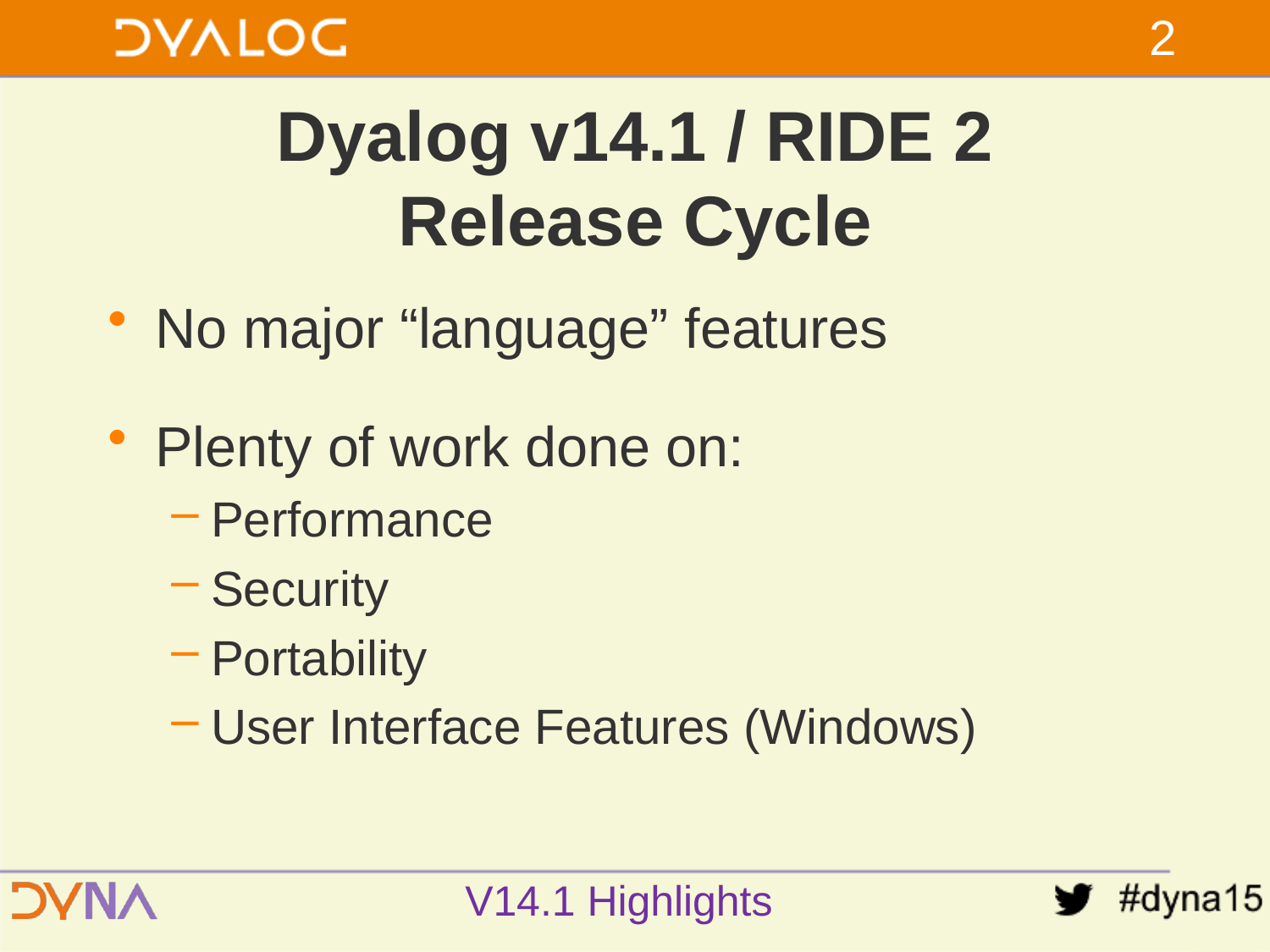

2
# Dyalog v14.1 / RIDE 2 Release Cycle
No major “language” features

Plenty of work done on:
Performance
Security
Portability
User Interface Features (Windows)
V14.1 Highlights